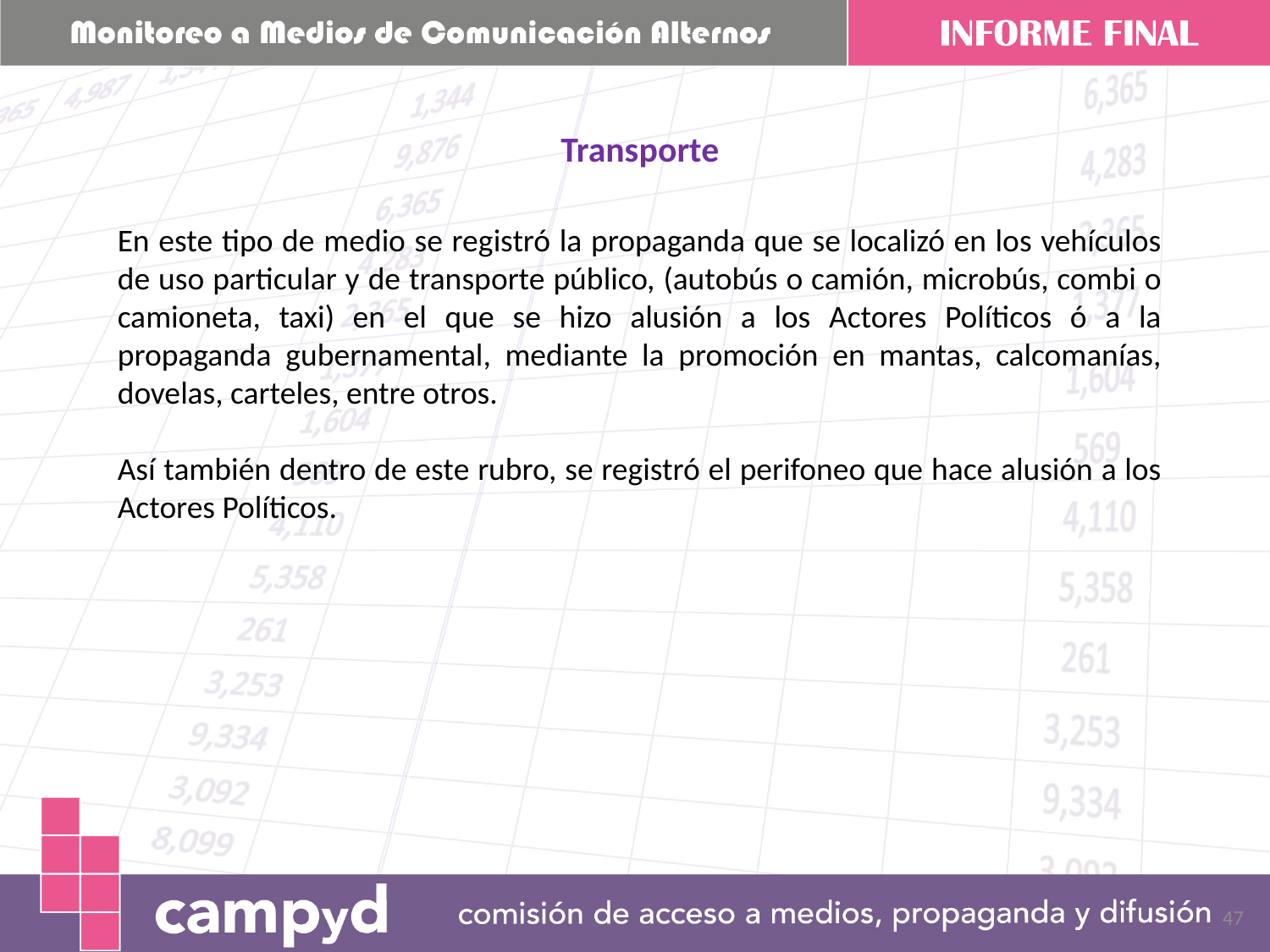

Transporte

En este tipo de medio se registró la propaganda que se localizó en los vehículos de uso particular y de transporte público, (autobús o camión, microbús, combi o camioneta, taxi) en el que se hizo alusión a los Actores Políticos ó a la propaganda gubernamental, mediante la promoción en mantas, calcomanías, dovelas, carteles, entre otros.

Así también dentro de este rubro, se registró el perifoneo que hace alusión a los Actores Políticos.

47